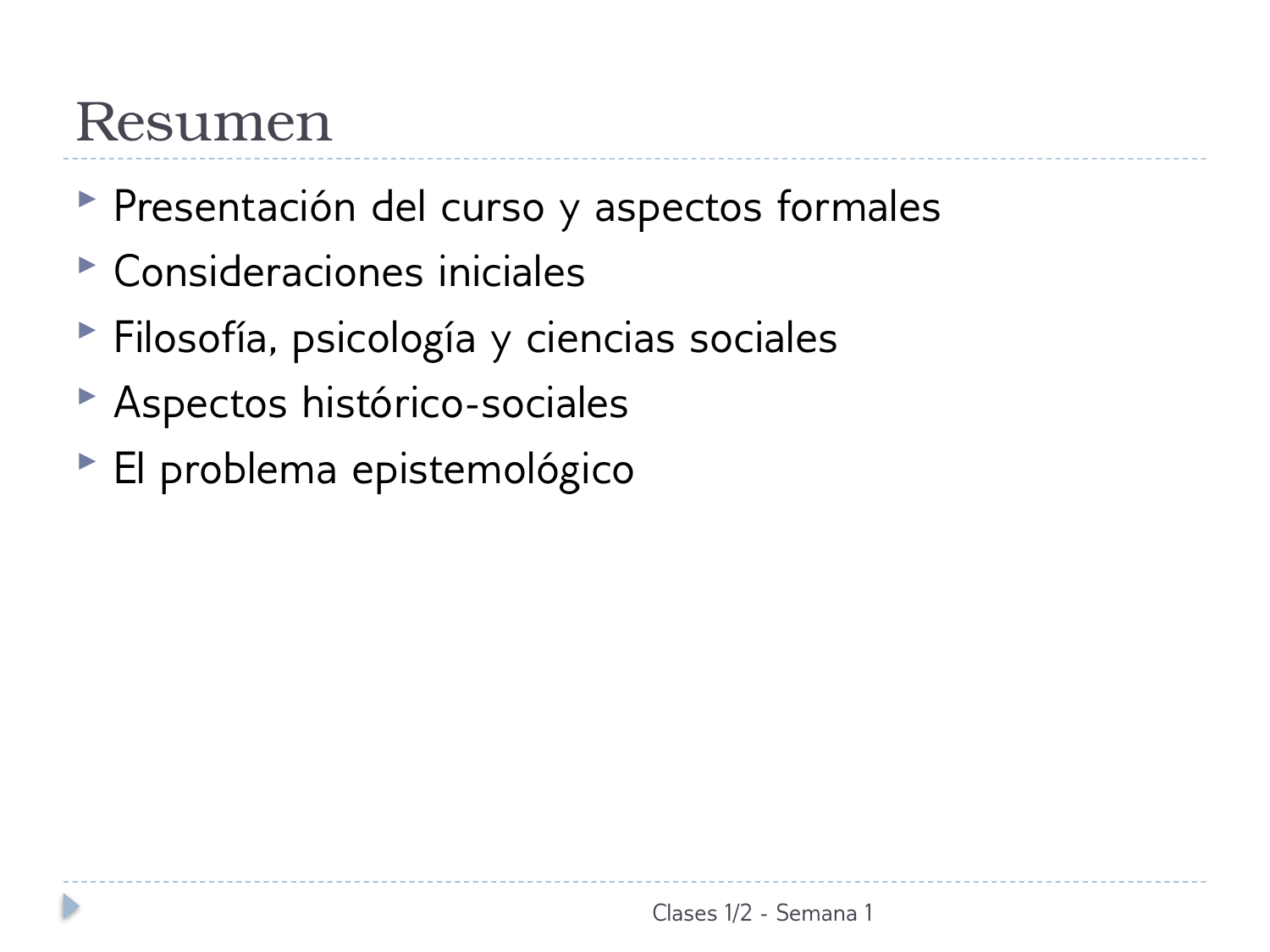

# Resumen
Presentación del curso y aspectos formales
Consideraciones iniciales
Filosofía, psicología y ciencias sociales
Aspectos histórico-sociales
El problema epistemológico

Clases 1/2 - Semana 1